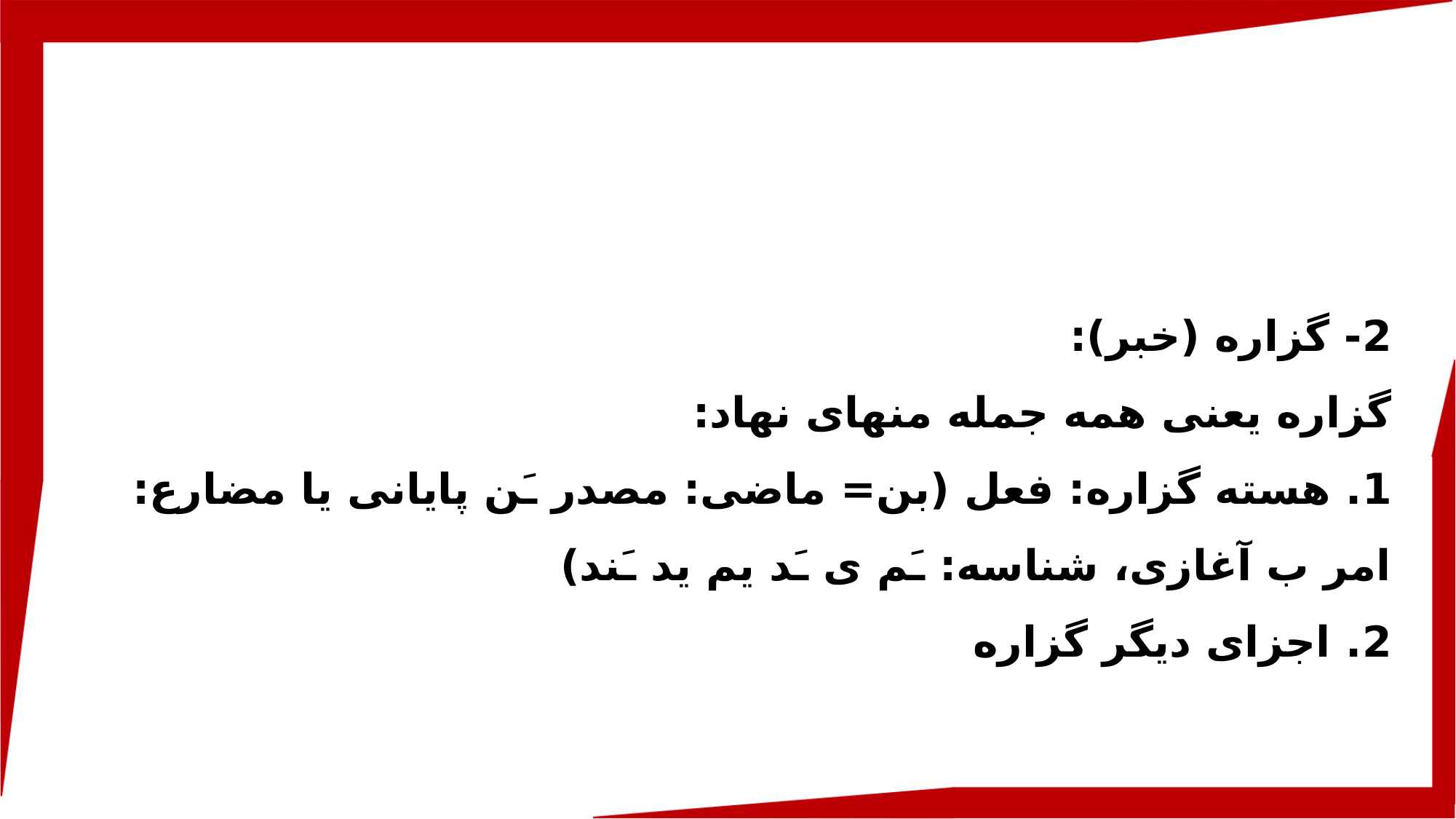

2- گزاره (خبر):
گزاره یعنی همه جمله منهای نهاد:
1. هسته گزاره: فعل (بن= ماضی: مصدر ـَن پایانی یا مضارع: امر ب آغازی، شناسه: ـَم ی ـَد یم ید ـَند)
2. اجزای دیگر گزاره